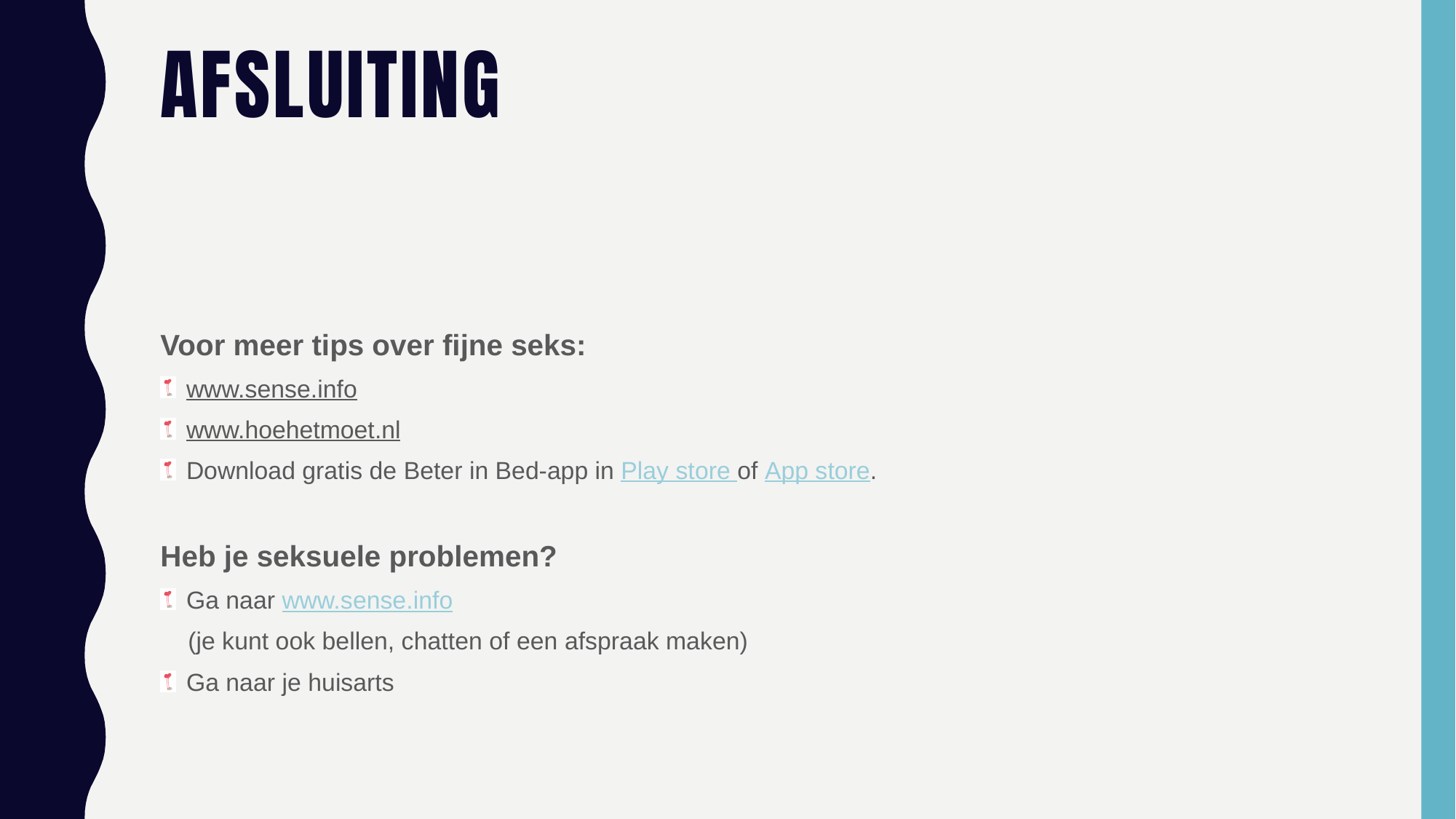

# Afsluiting

Voor meer tips over fijne seks:
www.sense.info
www.hoehetmoet.nl
Download gratis de Beter in Bed-app in Play store of App store.

Heb je seksuele problemen?
Ga naar www.sense.info
    (je kunt ook bellen, chatten of een afspraak maken)
Ga naar je huisarts